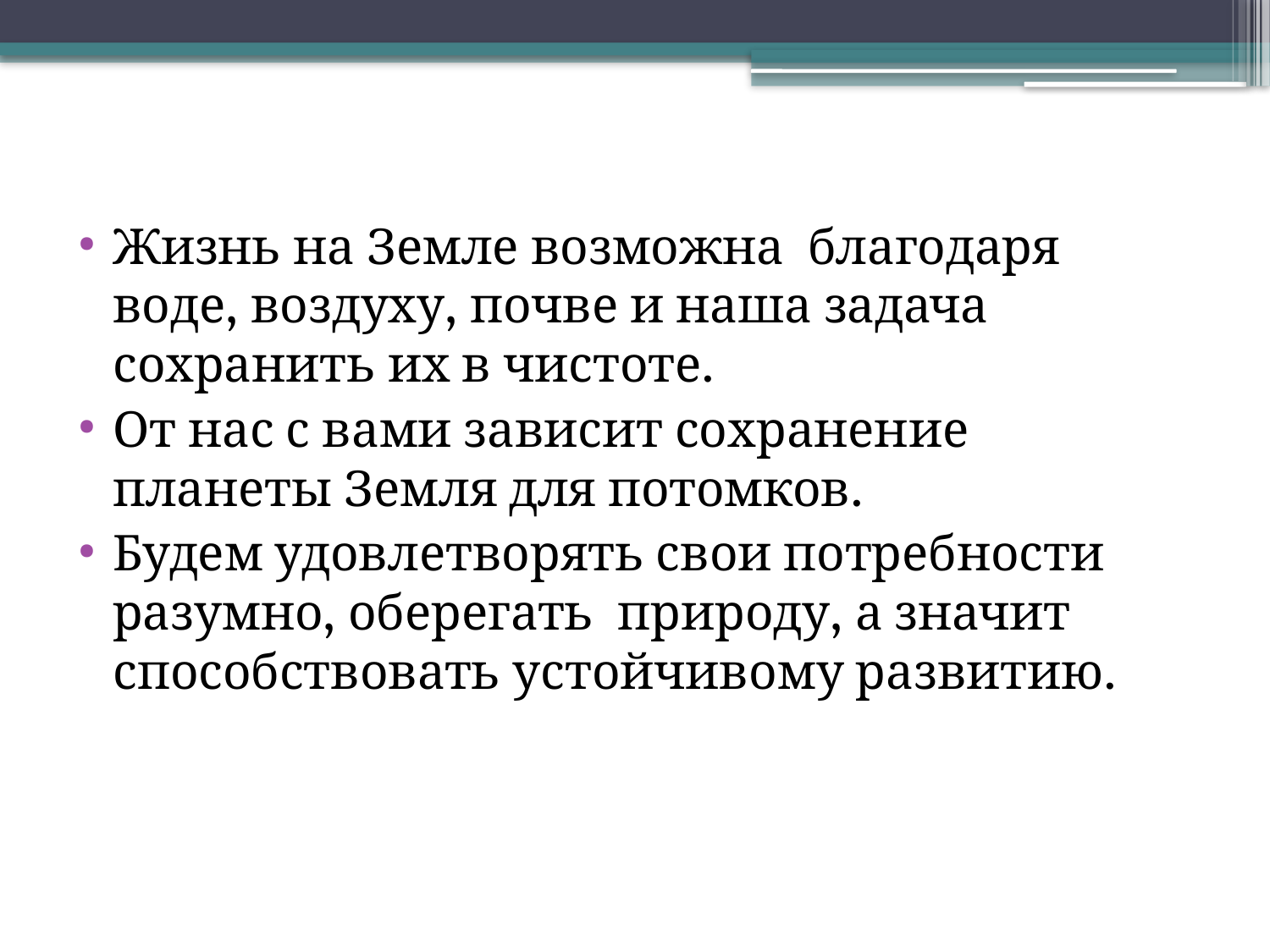

Жизнь на Земле возможна  благодаря воде, воздуху, почве и наша задача сохранить их в чистоте.
От нас с вами зависит сохранение планеты Земля для потомков.
Будем удовлетворять свои потребности разумно, оберегать  природу, а значит способствовать устойчивому развитию.